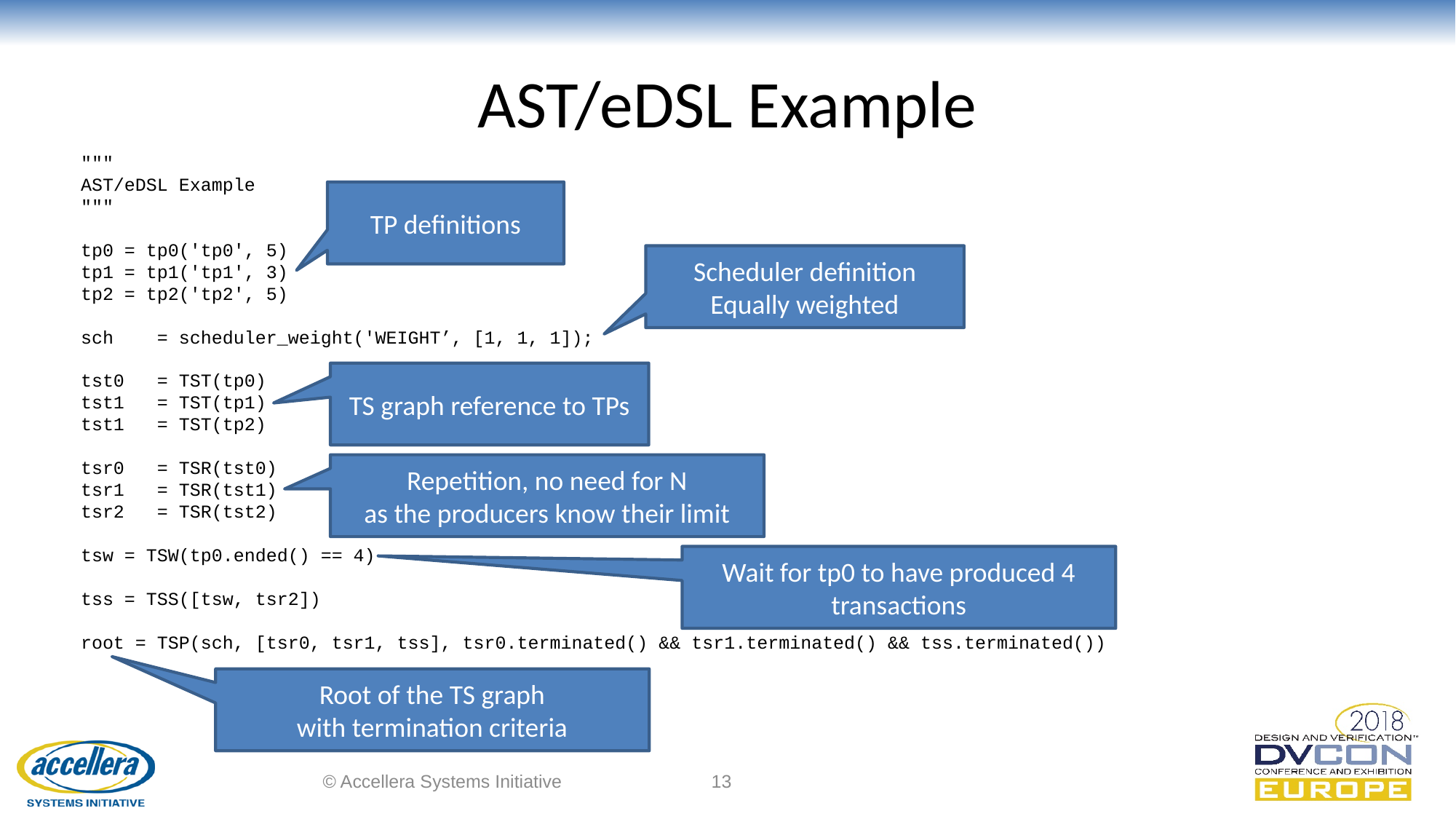

# AST/eDSL Example
"""
AST/eDSL Example
"""

tp0 = tp0('tp0', 5)
tp1 = tp1('tp1', 3)
tp2 = tp2('tp2', 5)

sch    = scheduler_weight('WEIGHT’, [1, 1, 1]);

tst0   = TST(tp0)
tst1   = TST(tp1)
tst1   = TST(tp2)

tsr0   = TSR(tst0)
tsr1   = TSR(tst1)
tsr2   = TSR(tst2)

tsw = TSW(tp0.ended() == 4)

tss = TSS([tsw, tsr2])

root = TSP(sch, [tsr0, tsr1, tss], tsr0.terminated() && tsr1.terminated() && tss.terminated())

TP definitions
Scheduler definition
Equally weighted
TS graph reference to TPs
Repetition, no need for N
as the producers know their limit
Wait for tp0 to have produced 4 transactions
Root of the TS graph
with termination criteria
© Accellera Systems Initiative
13